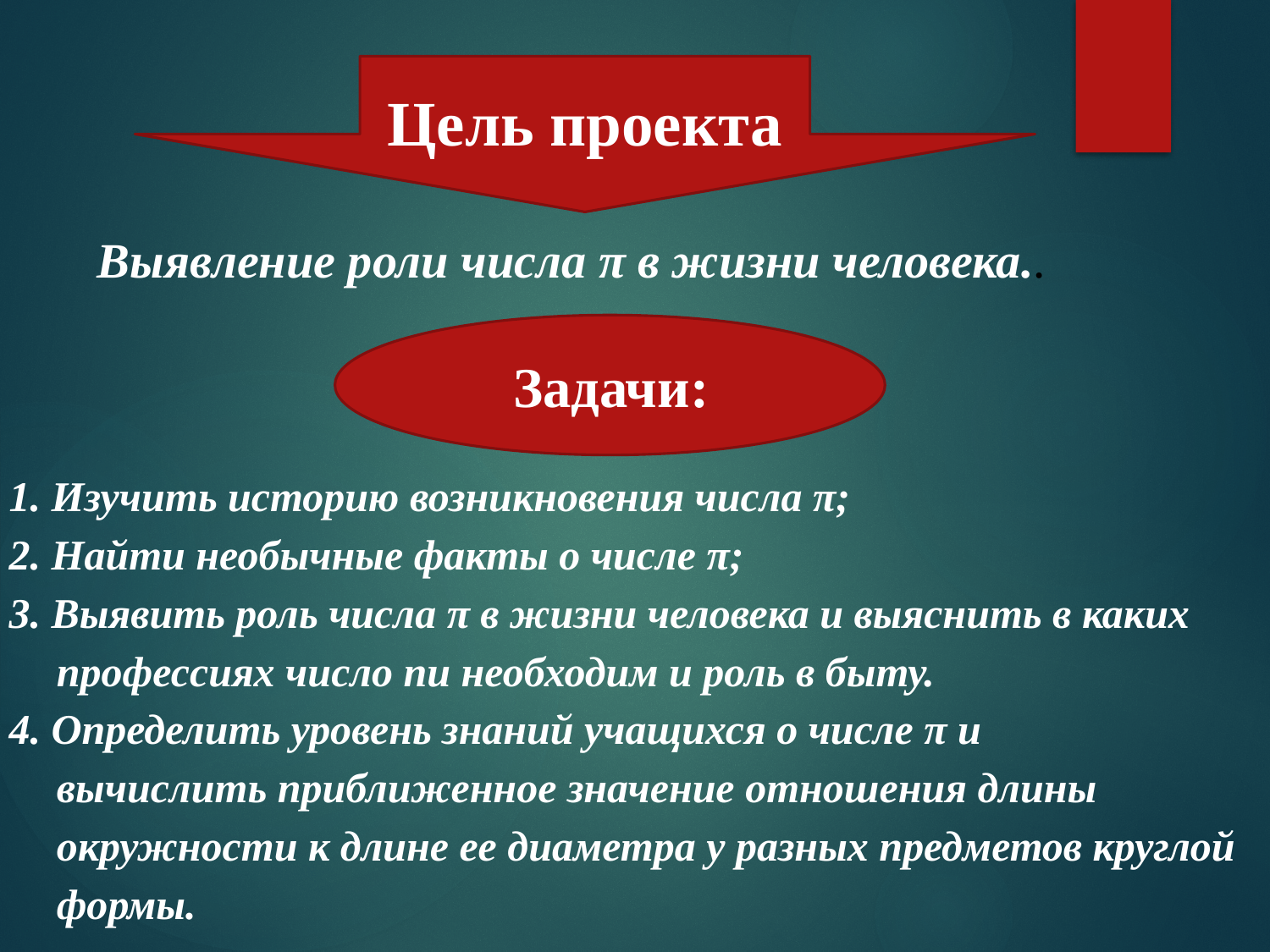

Цель проекта
Выявление роли числа π в жизни человека..
      Задачи:
1. Изучить историю возникновения числа π;
2. Найти необычные факты о числе π;
3. Выявить роль числа π в жизни человека и выяснить в каких профессиях число пи необходим и роль в быту.
4. Определить уровень знаний учащихся о числе π и вычислить приближенное значение отношения длины окружности к длине ее диаметра у разных предметов круглой формы.